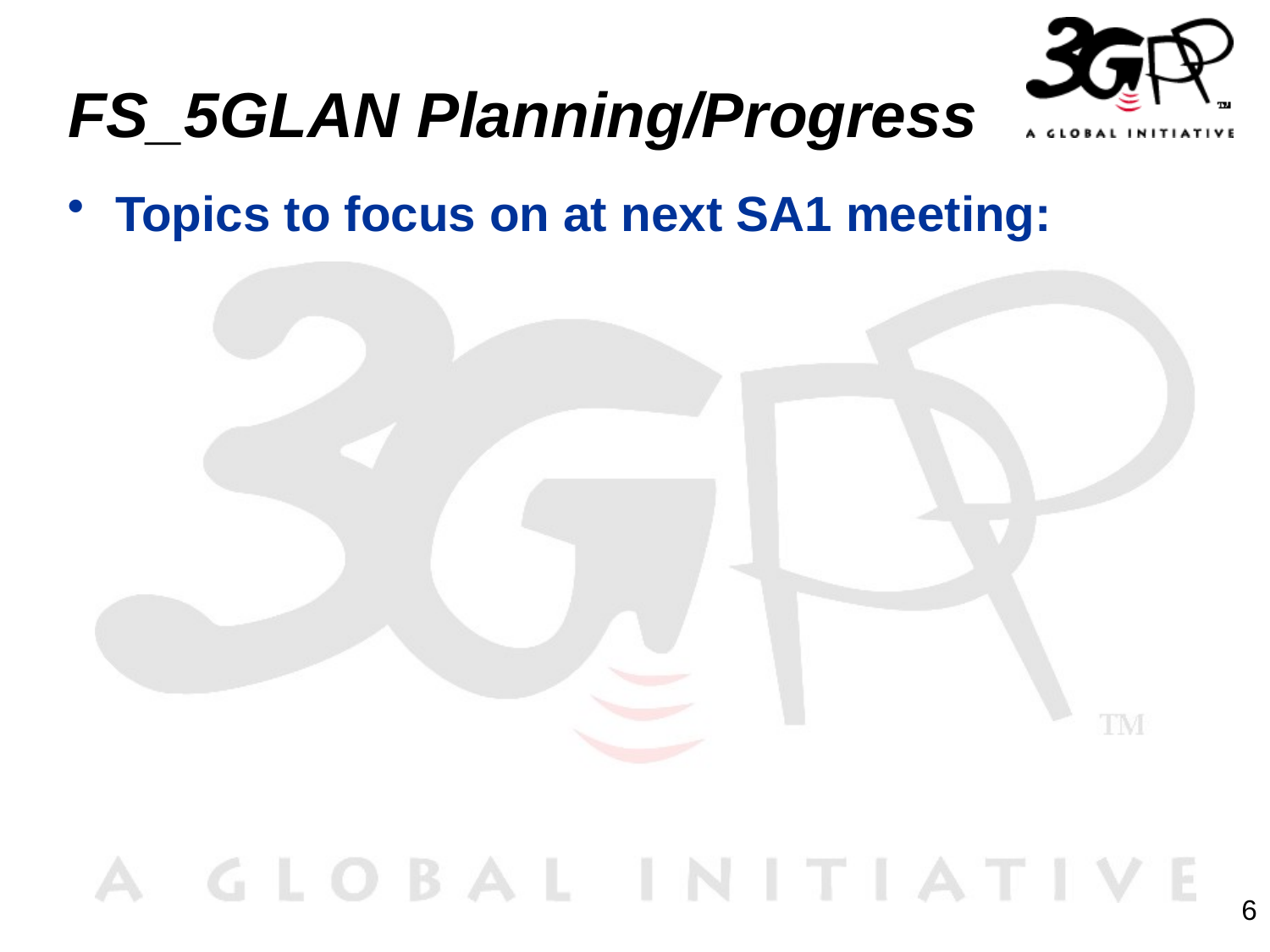

# FS_5GLAN Planning/Progress
Topics to focus on at next SA1 meeting:

6